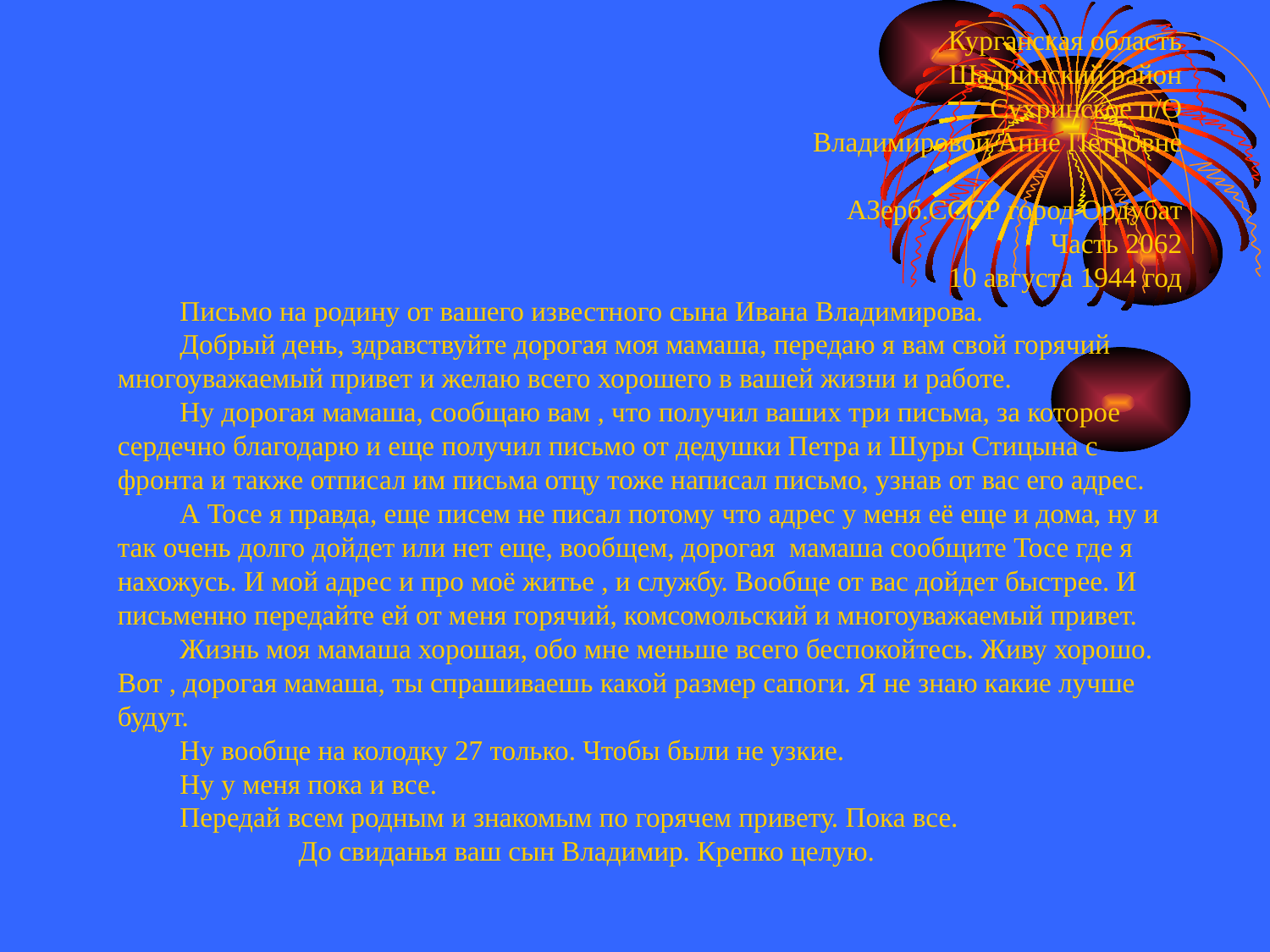

Курганская область
Шадринский район
Сухринское п/О
Владимировой Анне Петровне

АЗерб.СССР город Ордубат
Часть 2062
10 августа 1944 год
Письмо на родину от вашего известного сына Ивана Владимирова.
Добрый день, здравствуйте дорогая моя мамаша, передаю я вам свой горячий многоуважаемый привет и желаю всего хорошего в вашей жизни и работе.
Ну дорогая мамаша, сообщаю вам , что получил ваших три письма, за которое сердечно благодарю и еще получил письмо от дедушки Петра и Шуры Стицына с фронта и также отписал им письма отцу тоже написал письмо, узнав от вас его адрес.
А Тосе я правда, еще писем не писал потому что адрес у меня её еще и дома, ну и так очень долго дойдет или нет еще, вообщем, дорогая  мамаша сообщите Тосе где я нахожусь. И мой адрес и про моё житье , и службу. Вообще от вас дойдет быстрее. И письменно передайте ей от меня горячий, комсомольский и многоуважаемый привет.
Жизнь моя мамаша хорошая, обо мне меньше всего беспокойтесь. Живу хорошо. Вот , дорогая мамаша, ты спрашиваешь какой размер сапоги. Я не знаю какие лучше будут.
Ну вообще на колодку 27 только. Чтобы были не узкие.
Ну у меня пока и все.
Передай всем родным и знакомым по горячем привету. Пока все.
                 До свиданья ваш сын Владимир. Крепко целую.